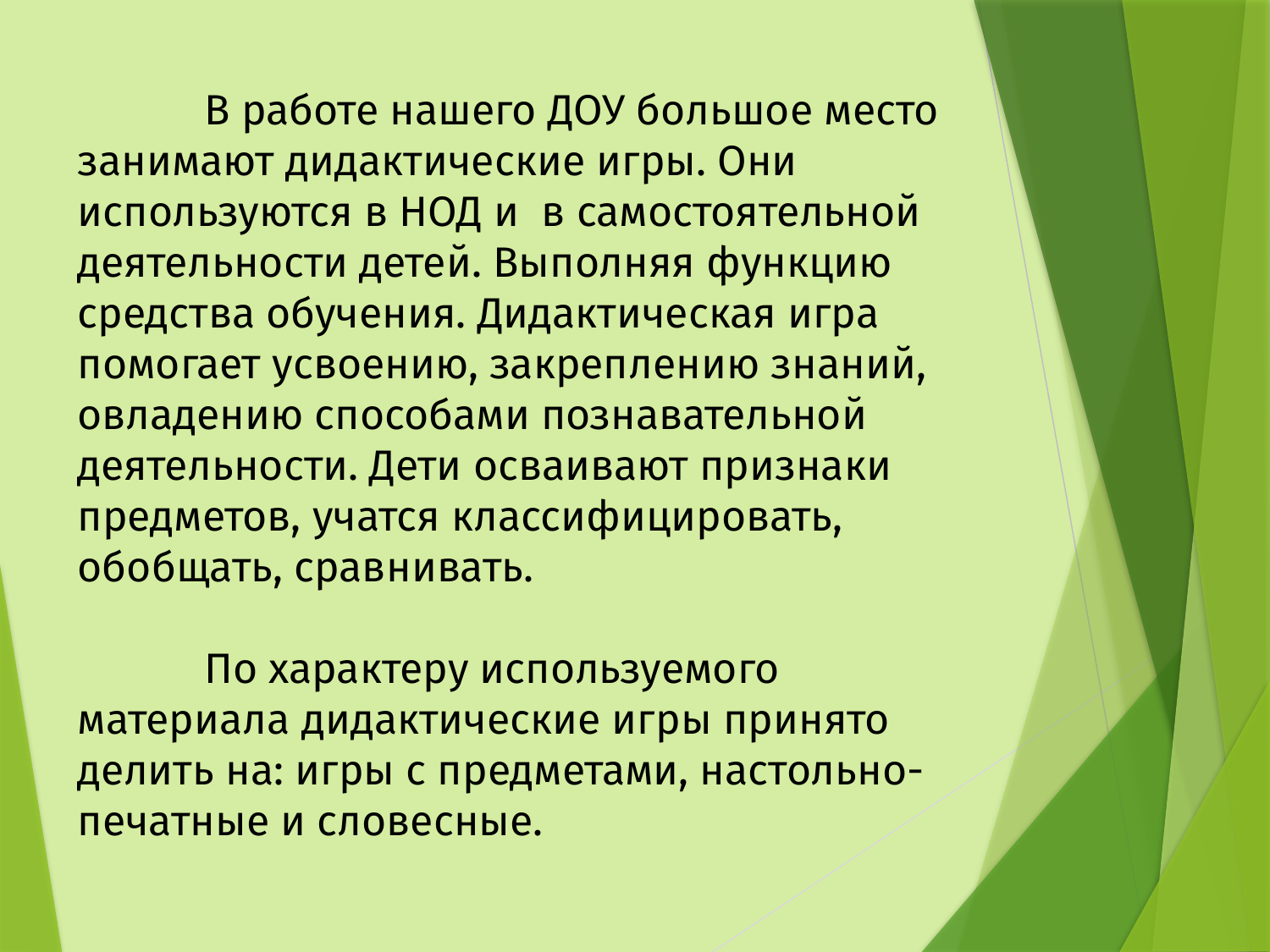

# В работе нашего ДОУ большое место занимают дидактические игры. Они используются в НОД и  в самостоятельной деятельности детей. Выполняя функцию средства обучения. Дидактическая игра помогает усвоению, закреплению знаний, овладению способами познавательной деятельности. Дети осваивают признаки предметов, учатся классифицировать, обобщать, сравнивать. По характеру используемого материала дидактические игры принято делить на: игры с предметами, настольно-печатные и словесные.